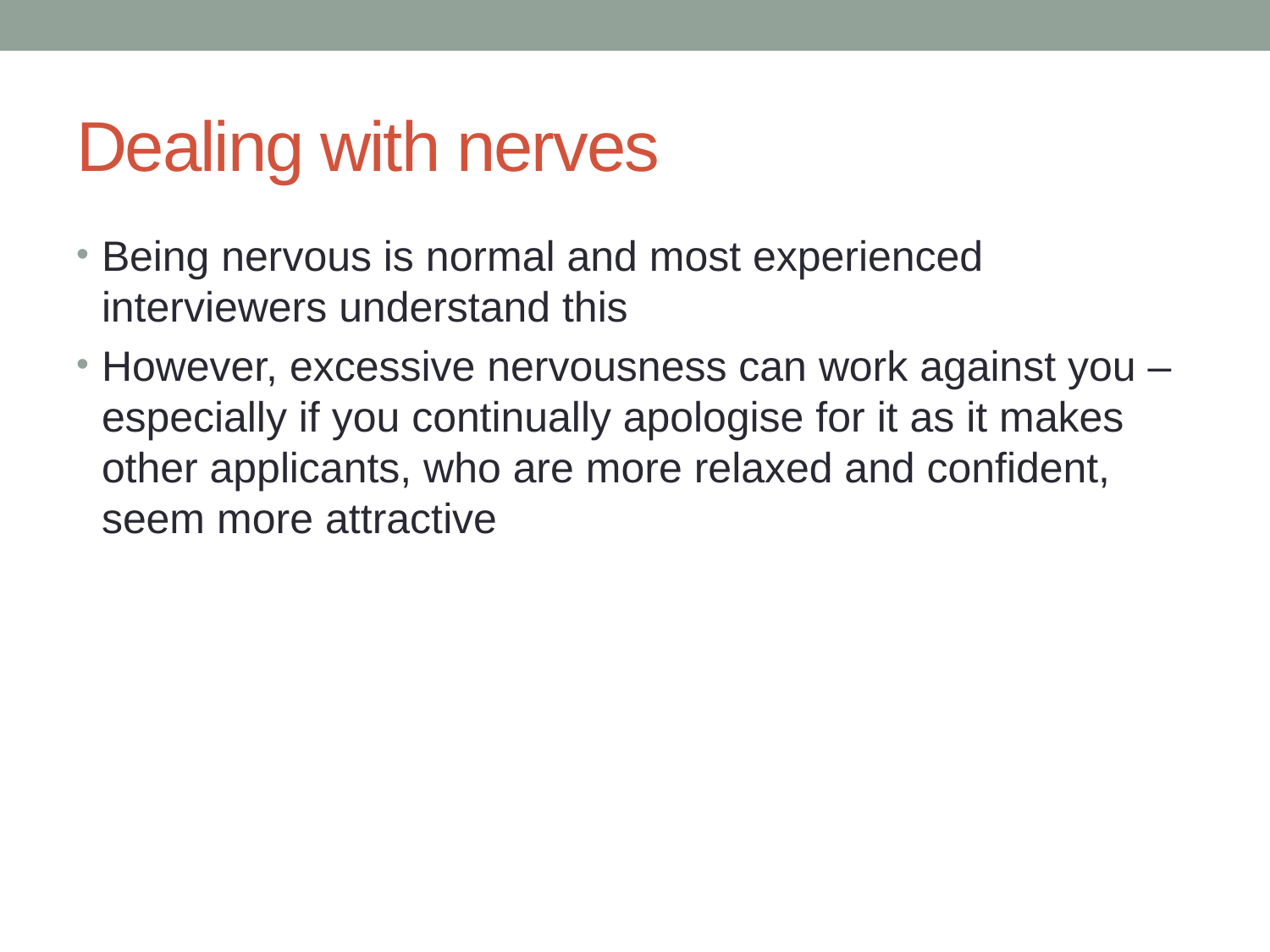

# Dealing with nerves
Being nervous is normal and most experienced interviewers understand this
However, excessive nervousness can work against you – especially if you continually apologise for it as it makes other applicants, who are more relaxed and confident, seem more attractive